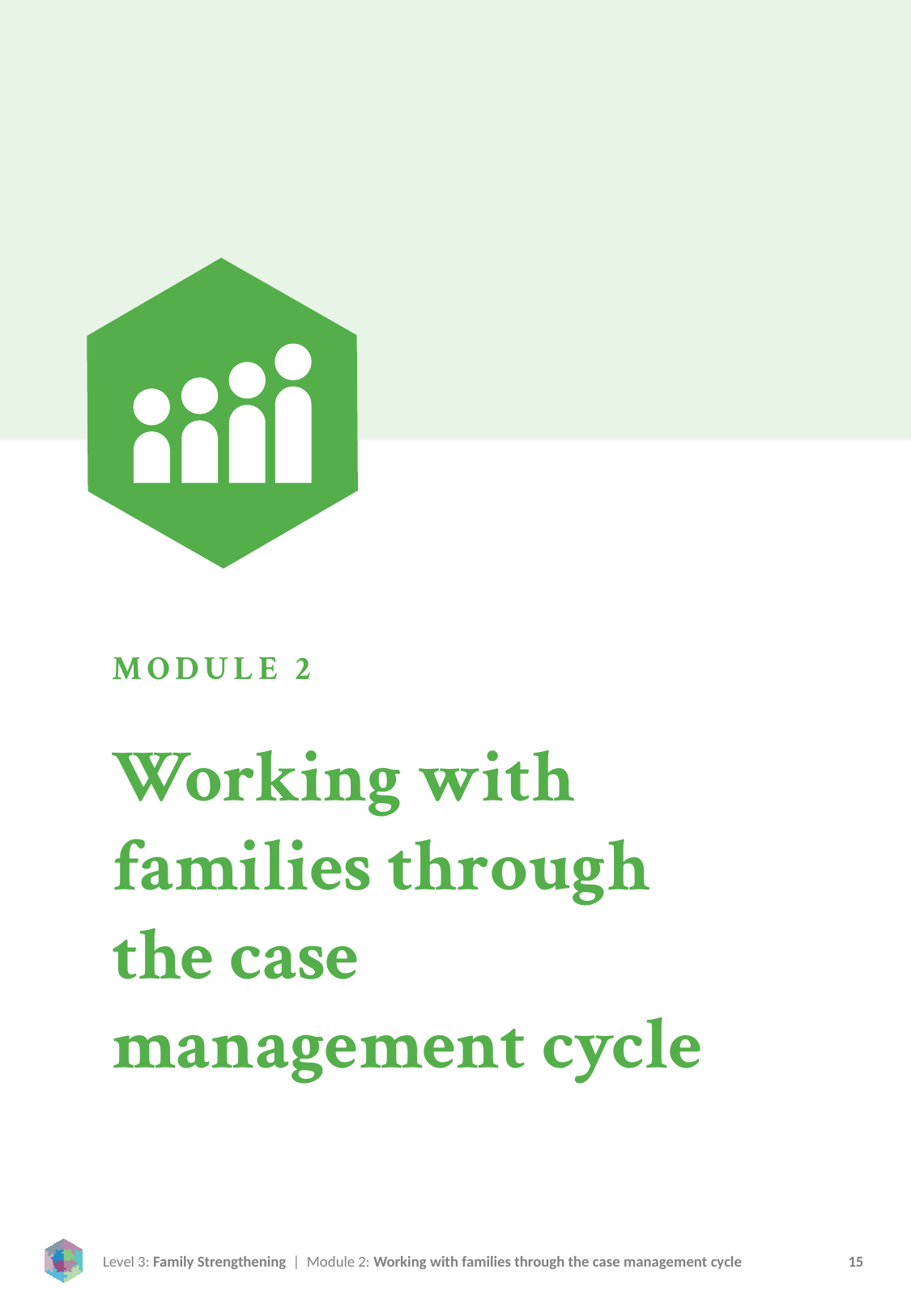

MODULE 2

Working with families through the case management cycle